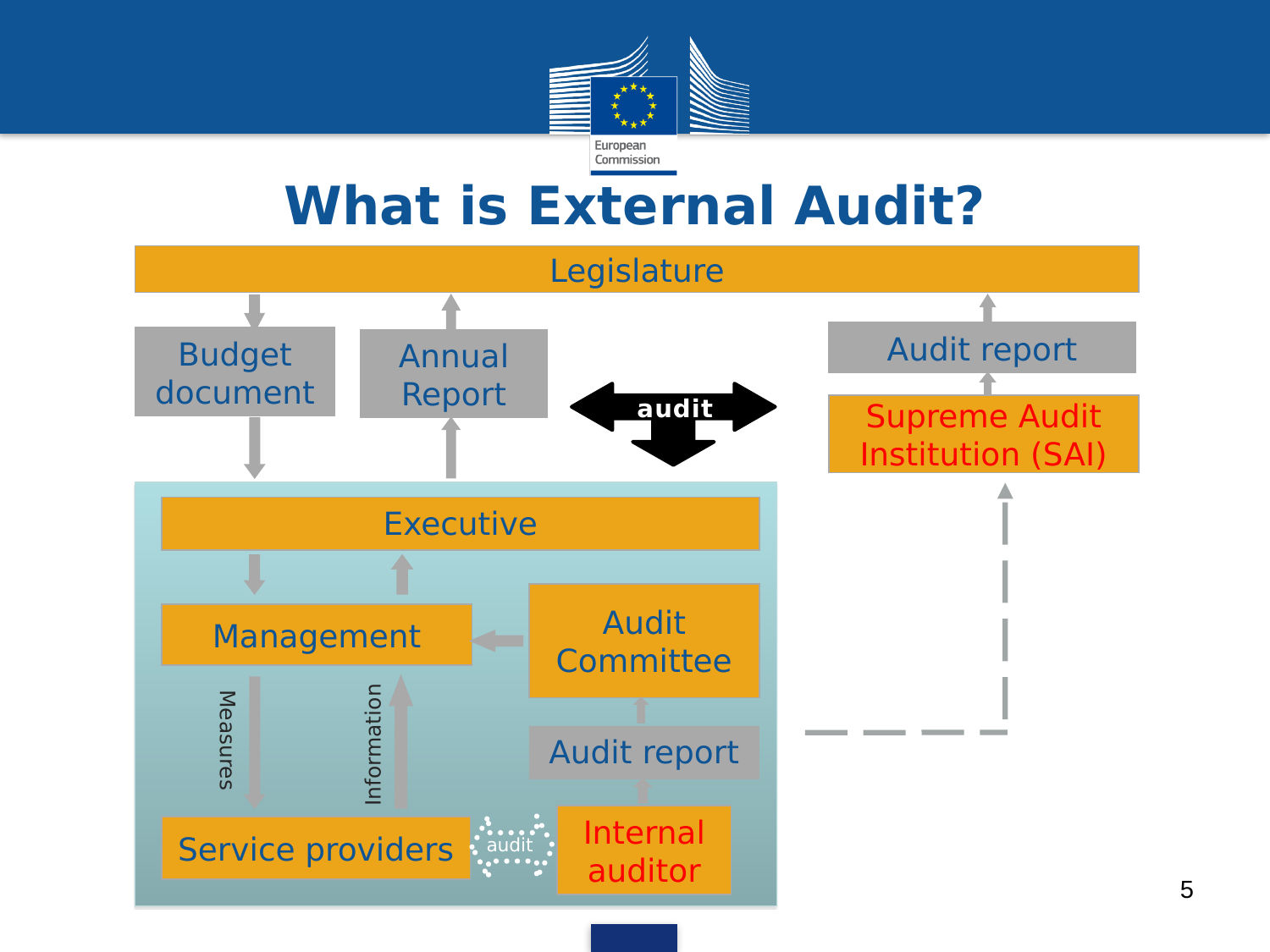

# What is External Audit?
Legislature

Audit report
Budget document
Annual Report

audit
Supreme Audit Institution (SAI)

Executive

Audit Committee
Management

Information
Measures

Audit report

Internal auditor

Service providers
audit
5